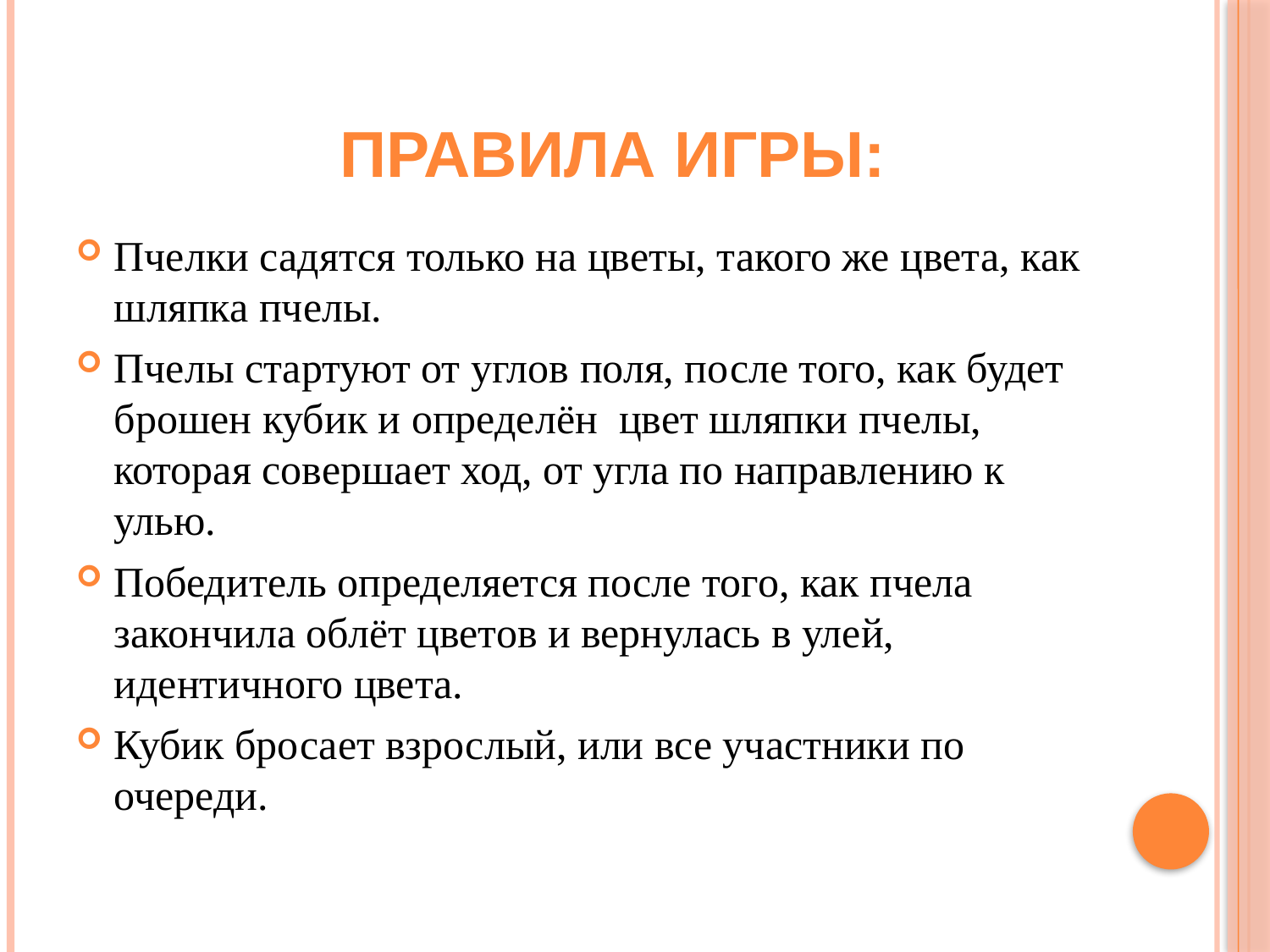

# Правила игры:
Пчелки садятся только на цветы, такого же цвета, как шляпка пчелы.
Пчелы стартуют от углов поля, после того, как будет брошен кубик и определён  цвет шляпки пчелы, которая совершает ход, от угла по направлению к улью.
Победитель определяется после того, как пчела закончила облёт цветов и вернулась в улей, идентичного цвета.
Кубик бросает взрослый, или все участники по очереди.